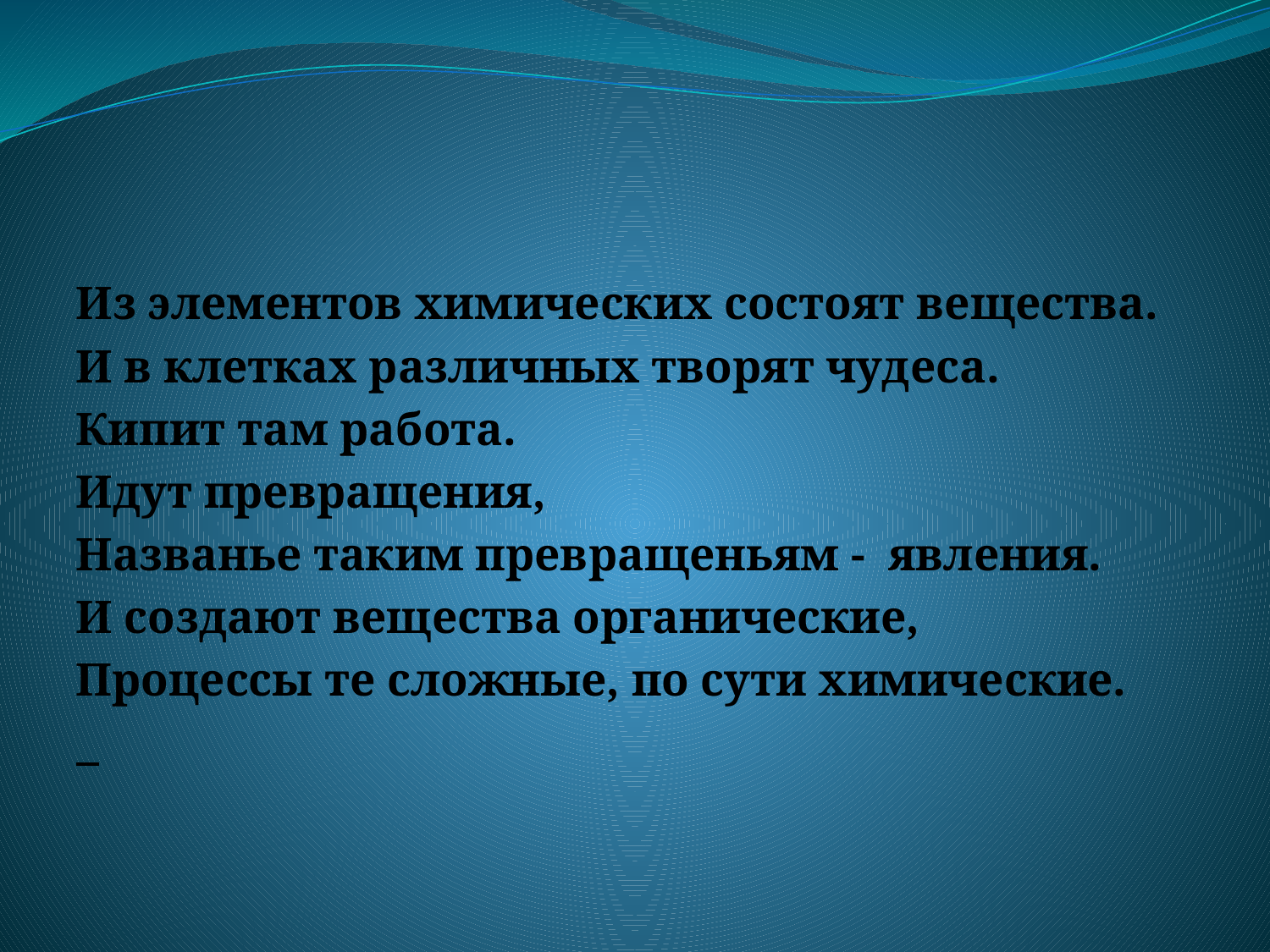

#
Из элементов химических состоят вещества.
И в клетках различных творят чудеса.
Кипит там работа.
Идут превращения,
Названье таким превращеньям -  явления.
И создают вещества органические,
Процессы те сложные, по сути химические.